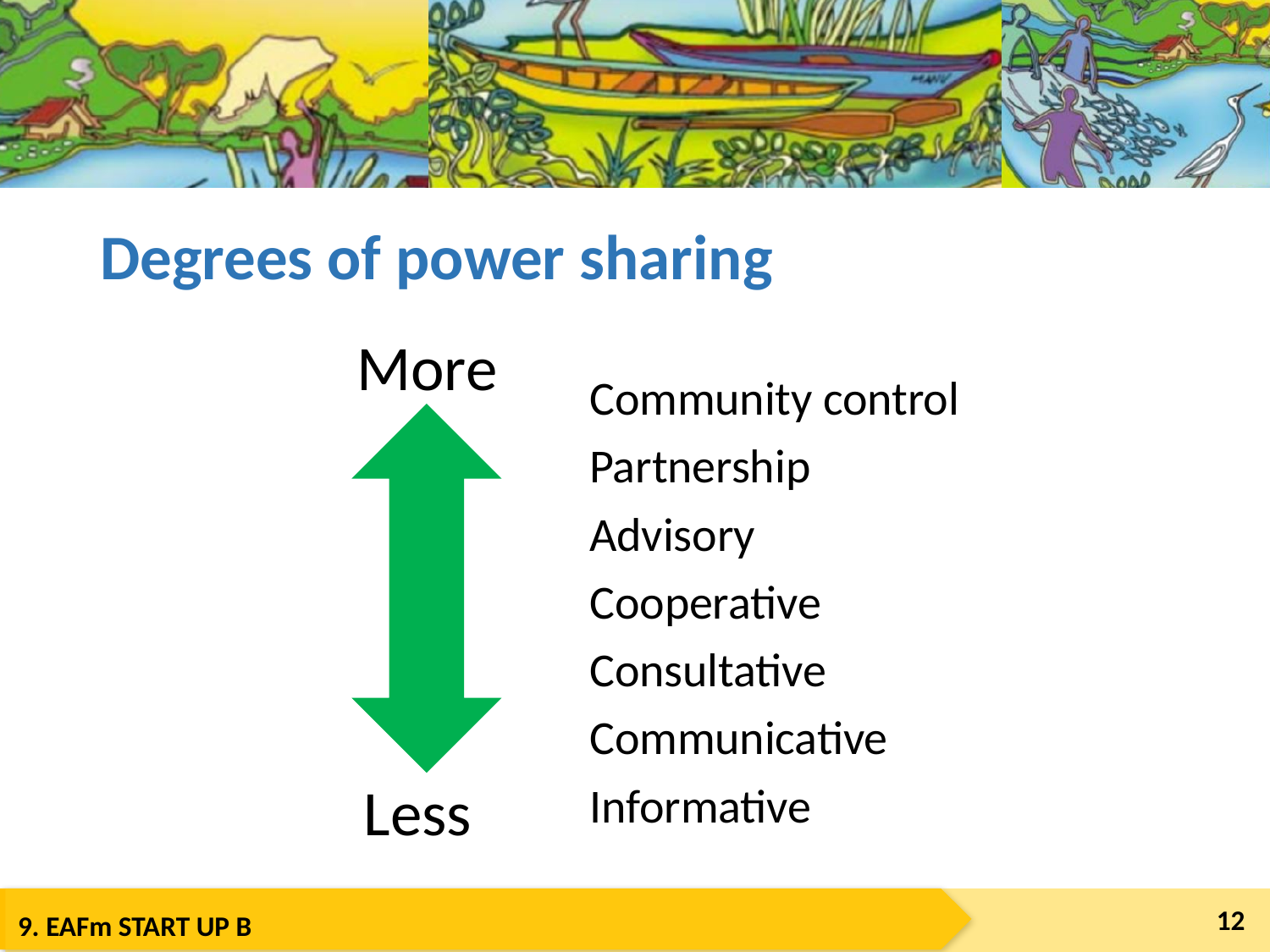

# Degrees of power sharing
More

Less
Community control
Partnership
Advisory
Cooperative
Consultative
Communicative
Informative
12